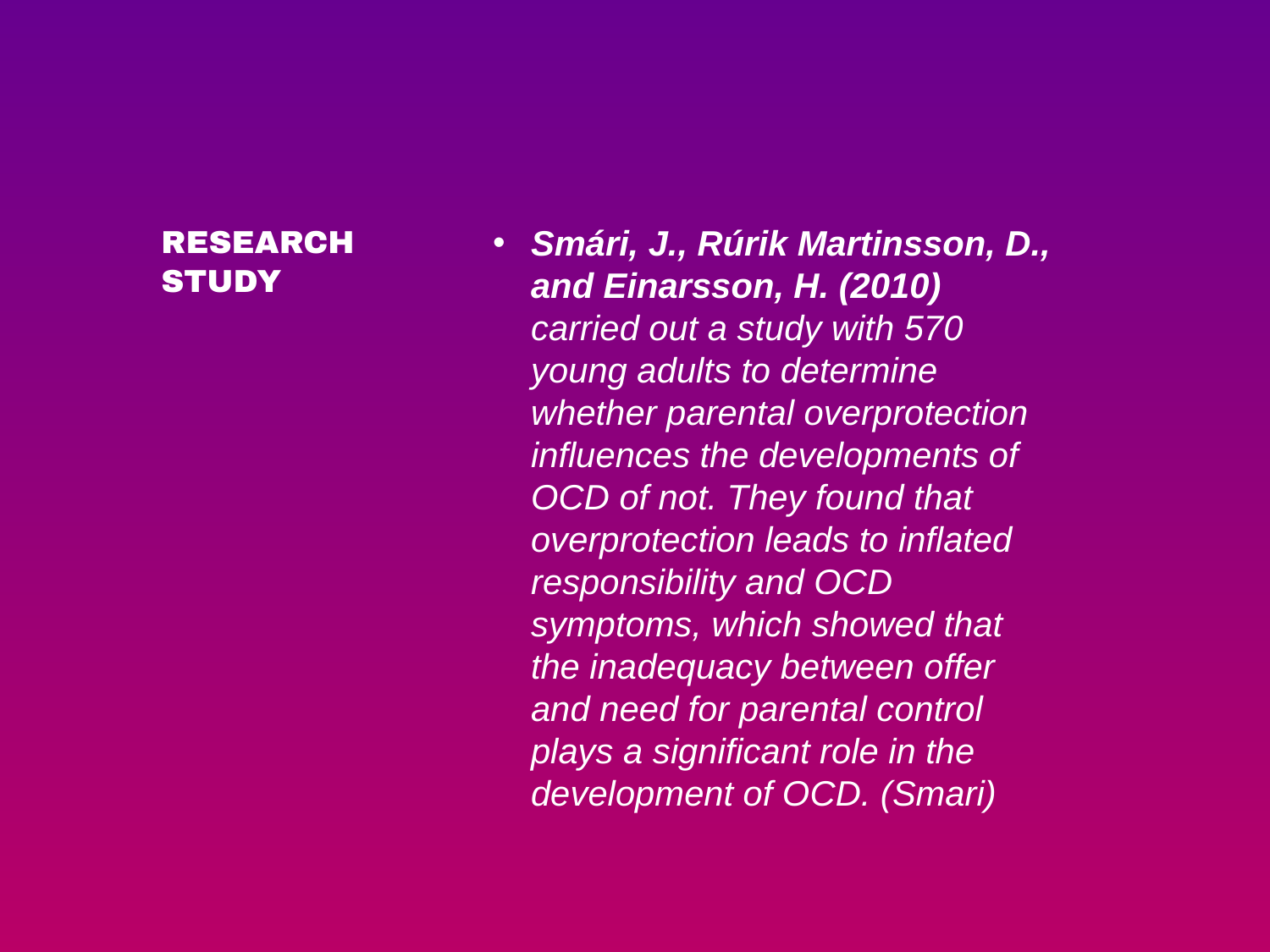

Smári, J., Rúrik Martinsson, D., and Einarsson, H. (2010) carried out a study with 570 young adults to determine whether parental overprotection influences the developments of OCD of not. They found that overprotection leads to inflated responsibility and OCD symptoms, which showed that the inadequacy between offer and need for parental control plays a significant role in the development of OCD. (Smari)

# Research study